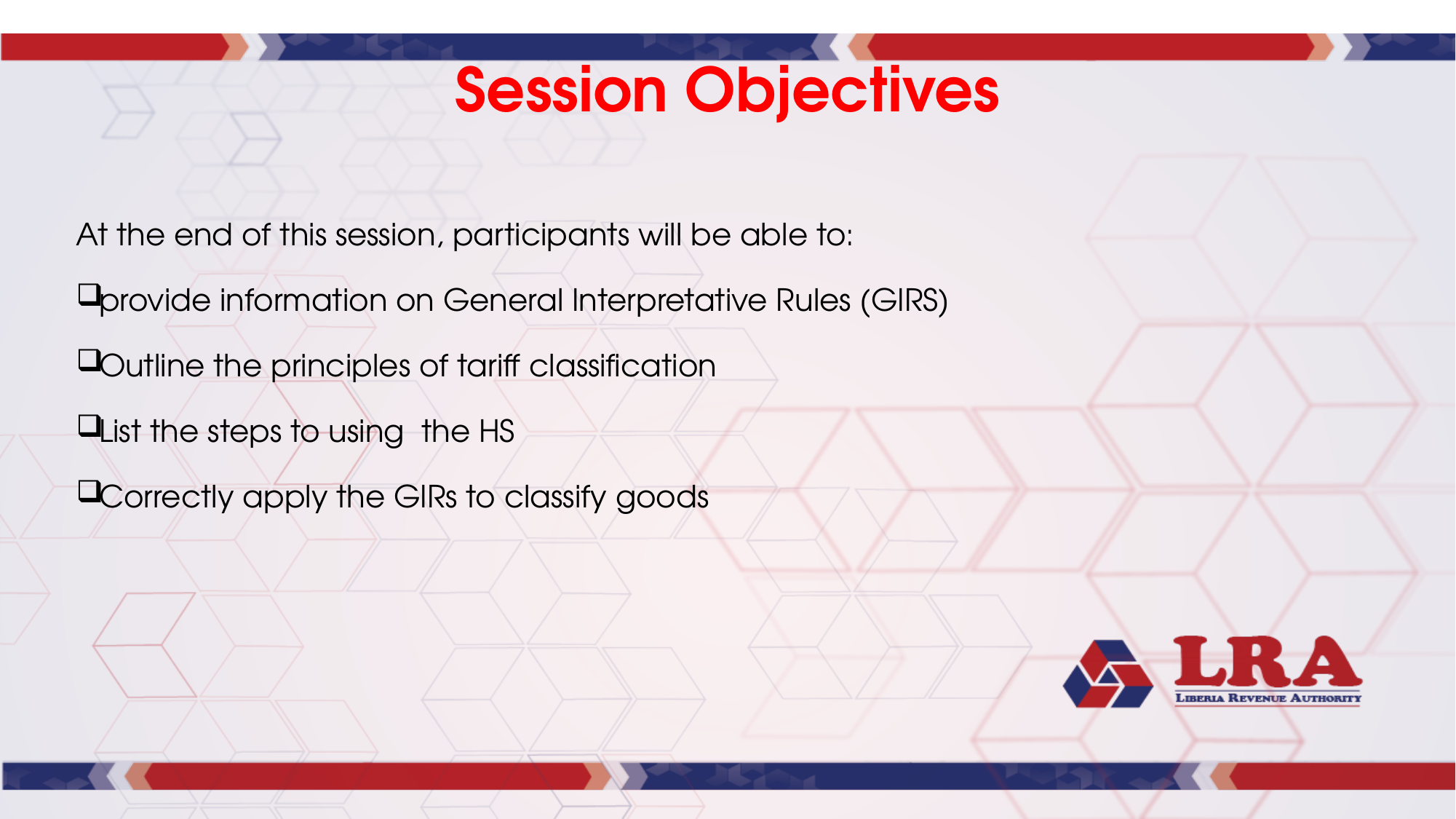

# Session Objectives
At the end of this session, participants will be able to:
provide information on General Interpretative Rules (GIRS)
Outline the principles of tariff classification
List the steps to using  the HS
Correctly apply the GIRs to classify goods